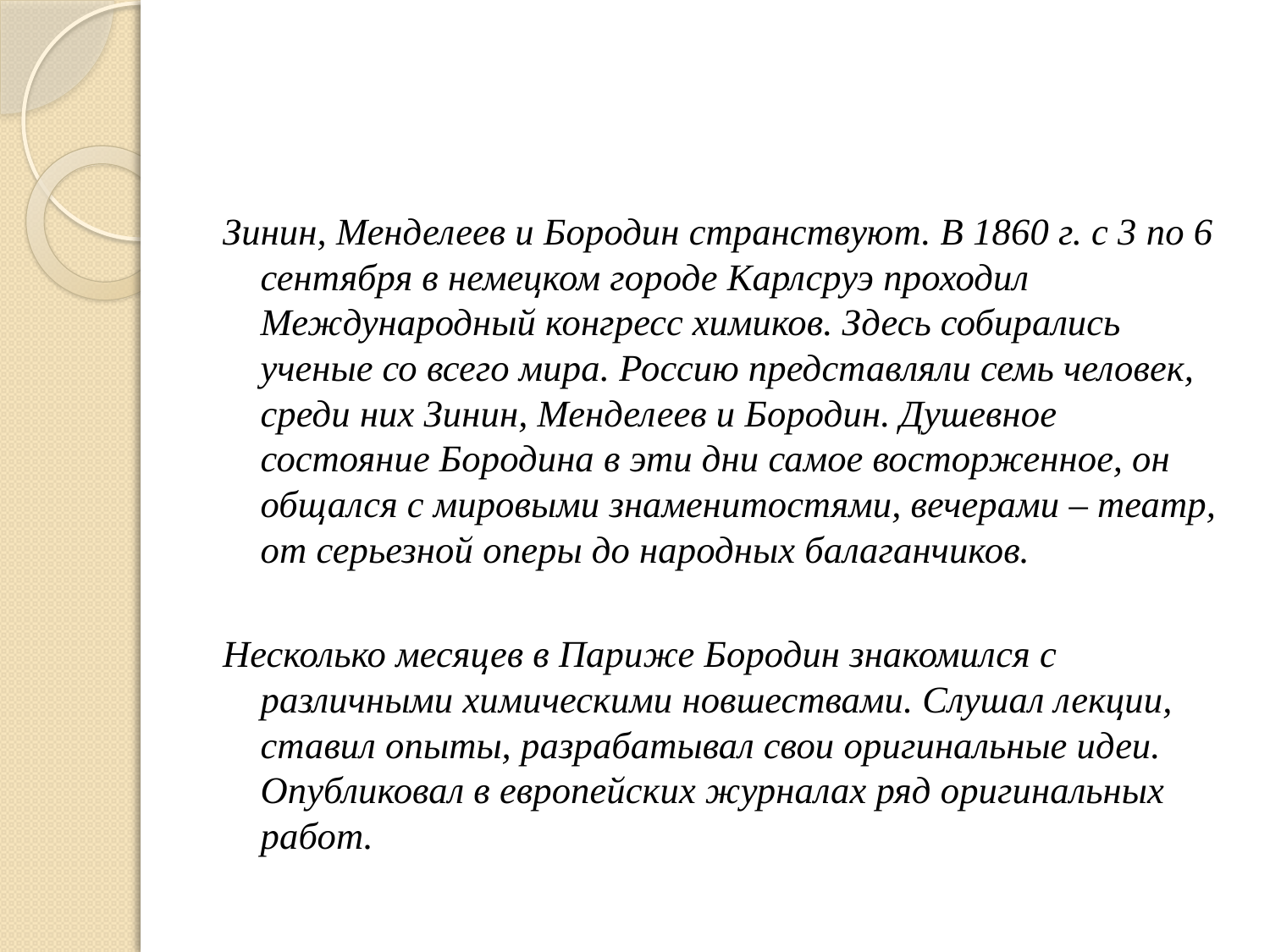

Зинин, Менделеев и Бородин странствуют. В 1860 г. с 3 по 6 сентября в немецком городе Карлсруэ проходил Международный конгресс химиков. Здесь собирались ученые со всего мира. Россию представляли семь человек, среди них Зинин, Менделеев и Бородин. Душевное состояние Бородина в эти дни самое восторженное, он общался с мировыми знаменитостями, вечерами – театр, от серьезной оперы до народных балаганчиков.

Несколько месяцев в Париже Бородин знакомился с различными химическими новшествами. Слушал лекции, ставил опыты, разрабатывал свои оригинальные идеи. Опубликовал в европейских журналах ряд оригинальных работ.